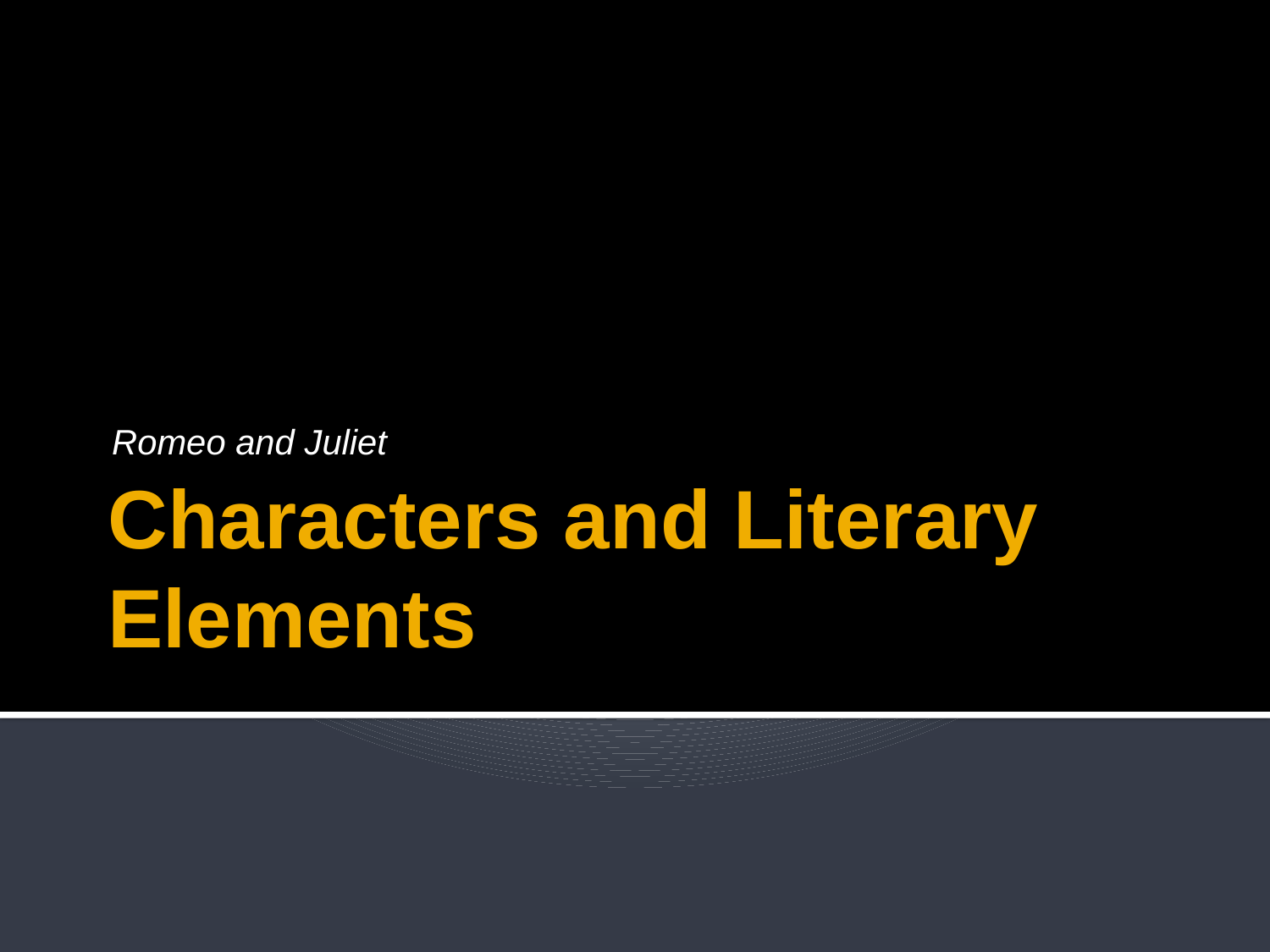

Romeo and Juliet
# Characters and Literary Elements